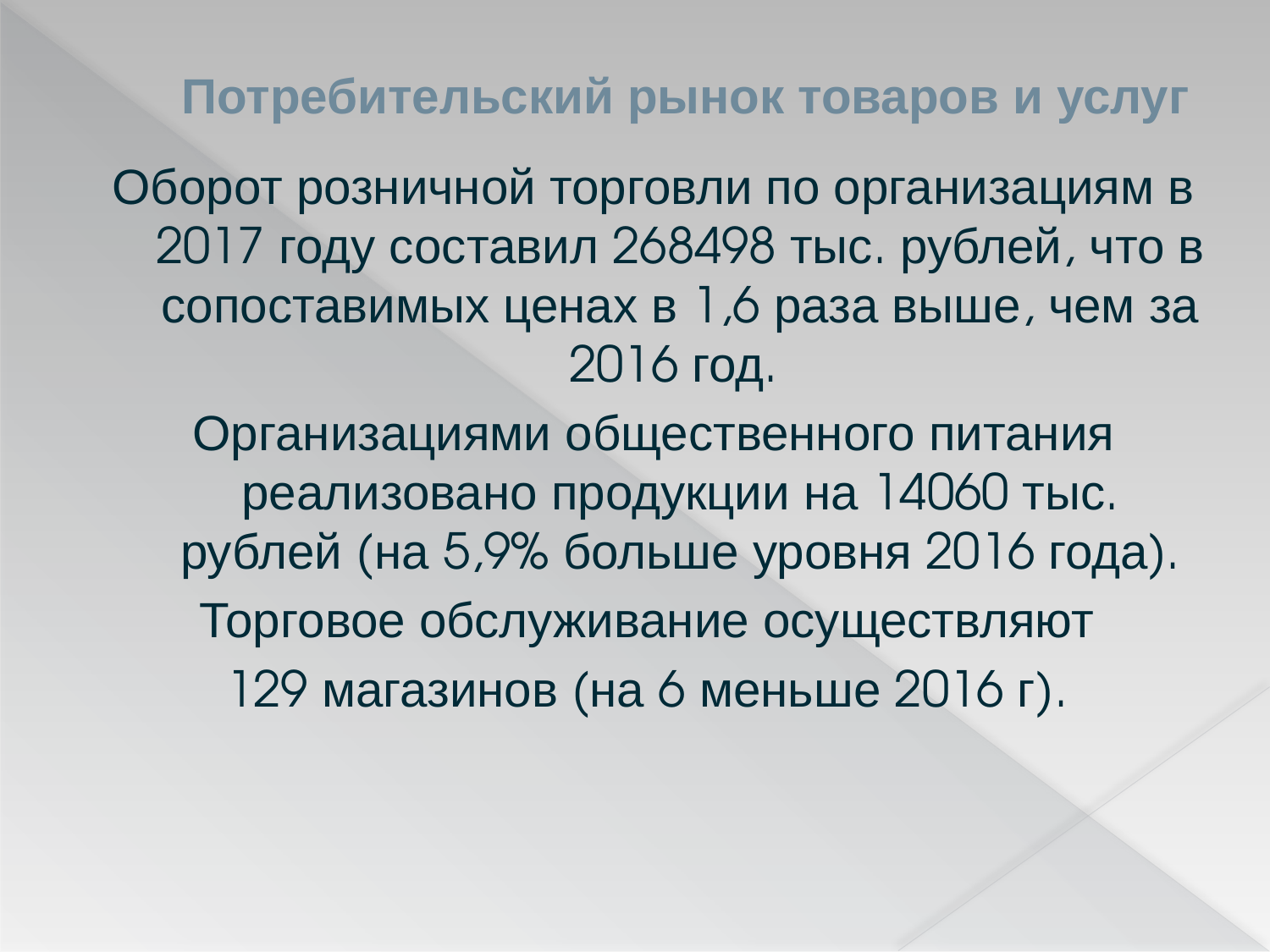

# Потребительский рынок товаров и услуг
Оборот розничной торговли по организациям в 2017 году составил 268498 тыс. рублей, что в сопоставимых ценах в 1,6 раза выше, чем за 2016 год.
Организациями общественного питания реализовано продукции на 14060 тыс. рублей (на 5,9% больше уровня 2016 года).
Торговое обслуживание осуществляют
129 магазинов (на 6 меньше 2016 г).